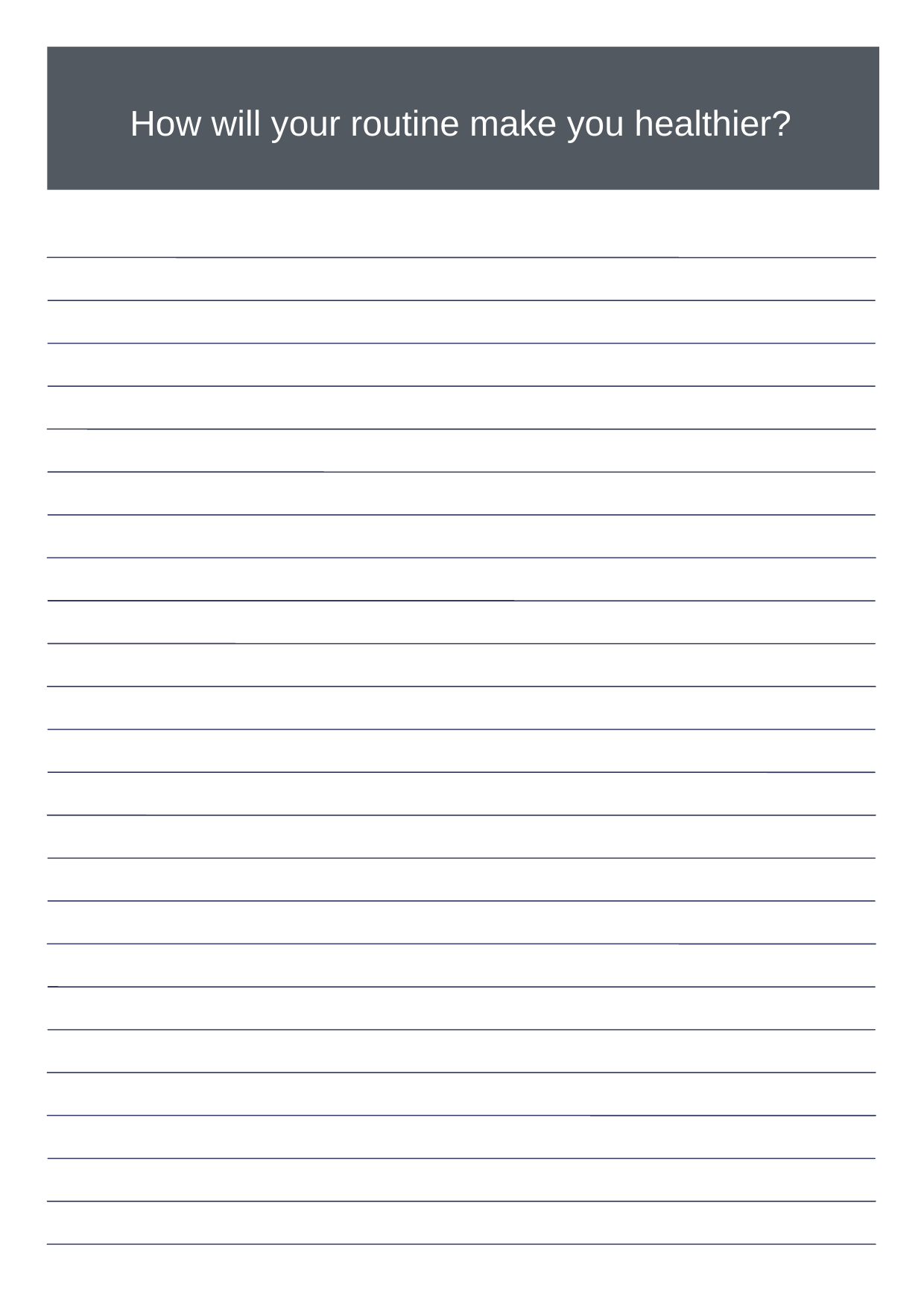

How will your routine make you healthier?